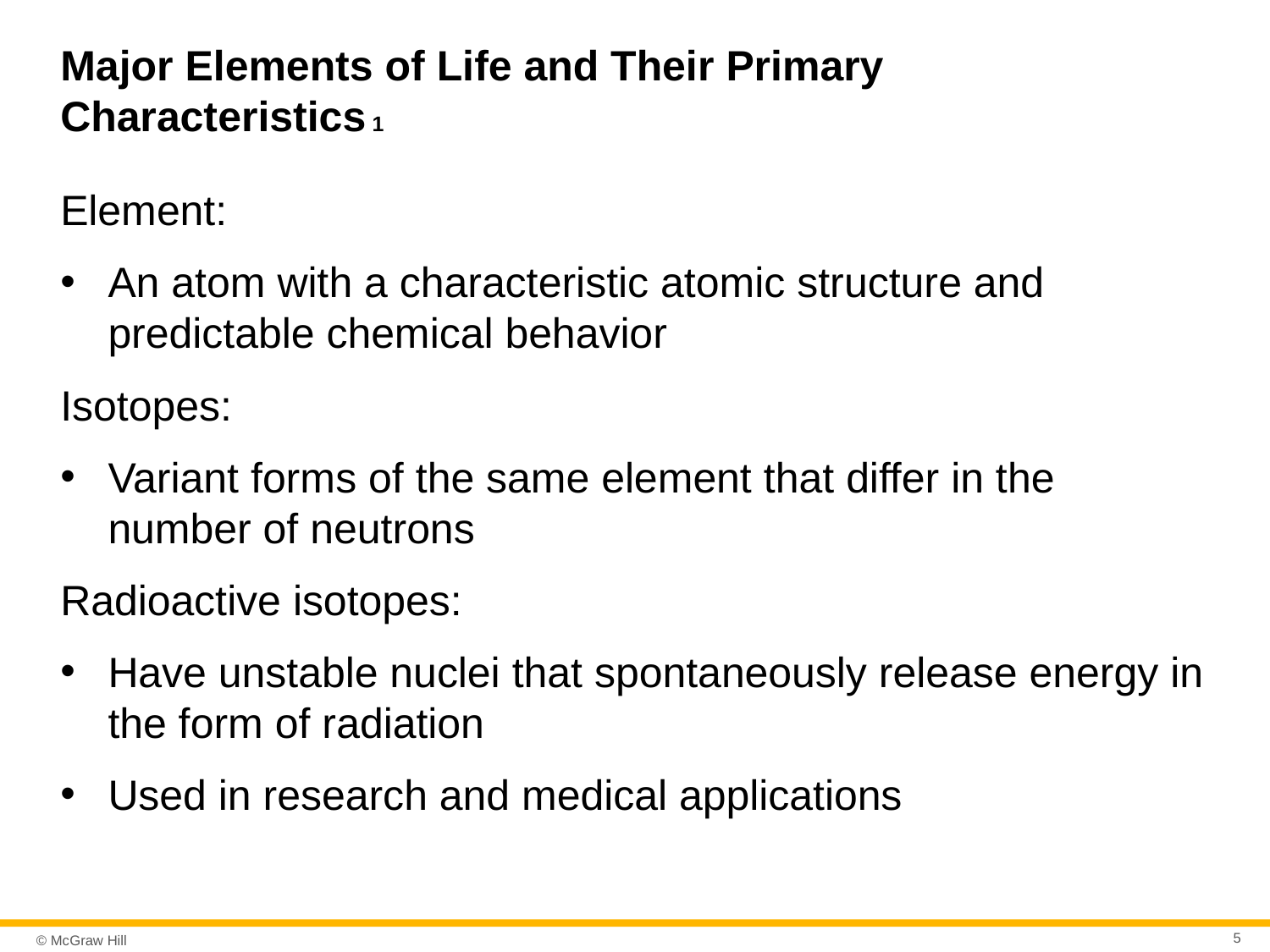

# Major Elements of Life and Their Primary Characteristics 1
Element:
An atom with a characteristic atomic structure and predictable chemical behavior
Isotopes:
Variant forms of the same element that differ in the number of neutrons
Radioactive isotopes:
Have unstable nuclei that spontaneously release energy in the form of radiation
Used in research and medical applications